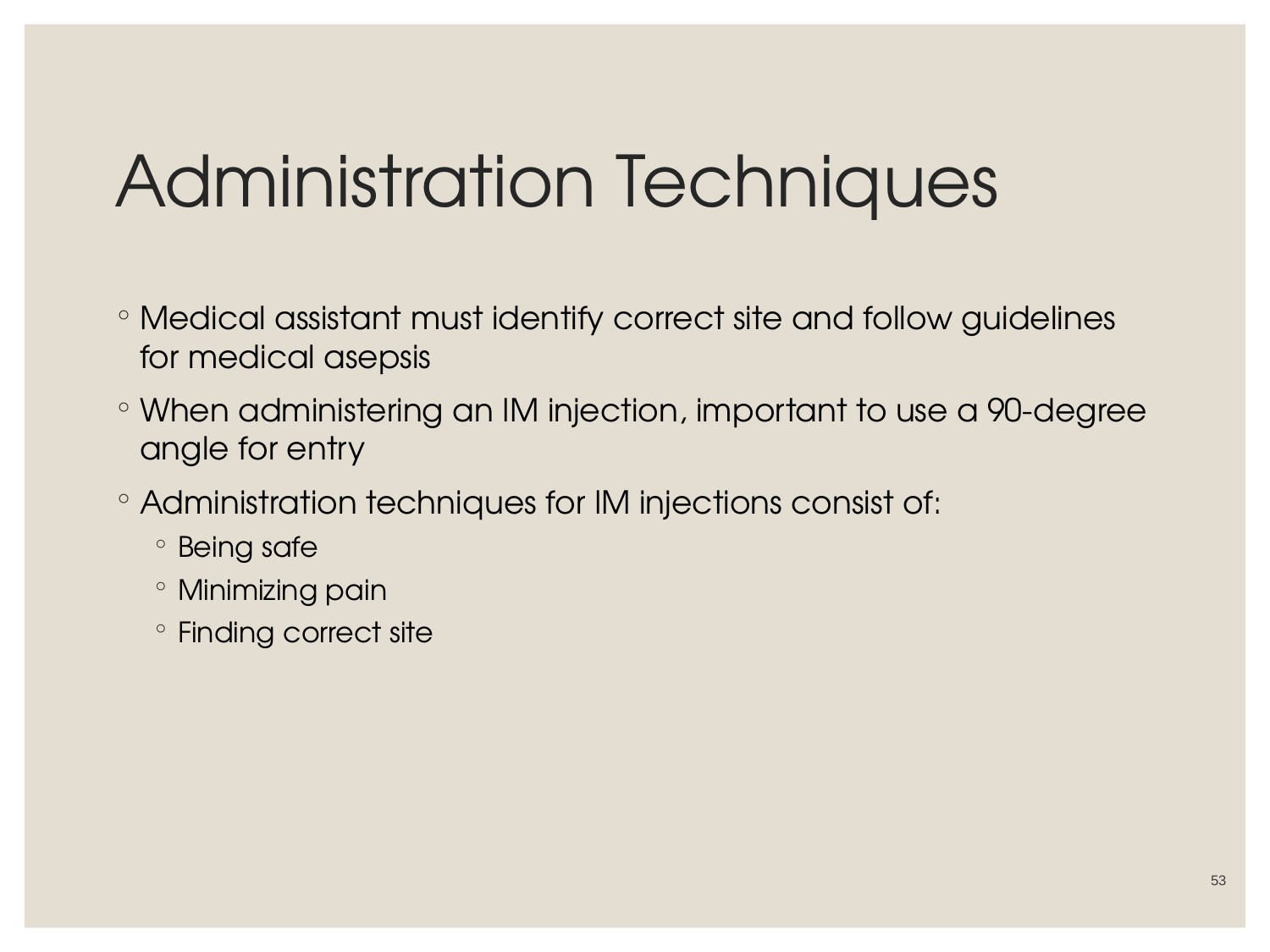

# Administration Techniques
Medical assistant must identify correct site and follow guidelines for medical asepsis
When administering an IM injection, important to use a 90-degree angle for entry
Administration techniques for IM injections consist of:
Being safe
Minimizing pain
Finding correct site
 53